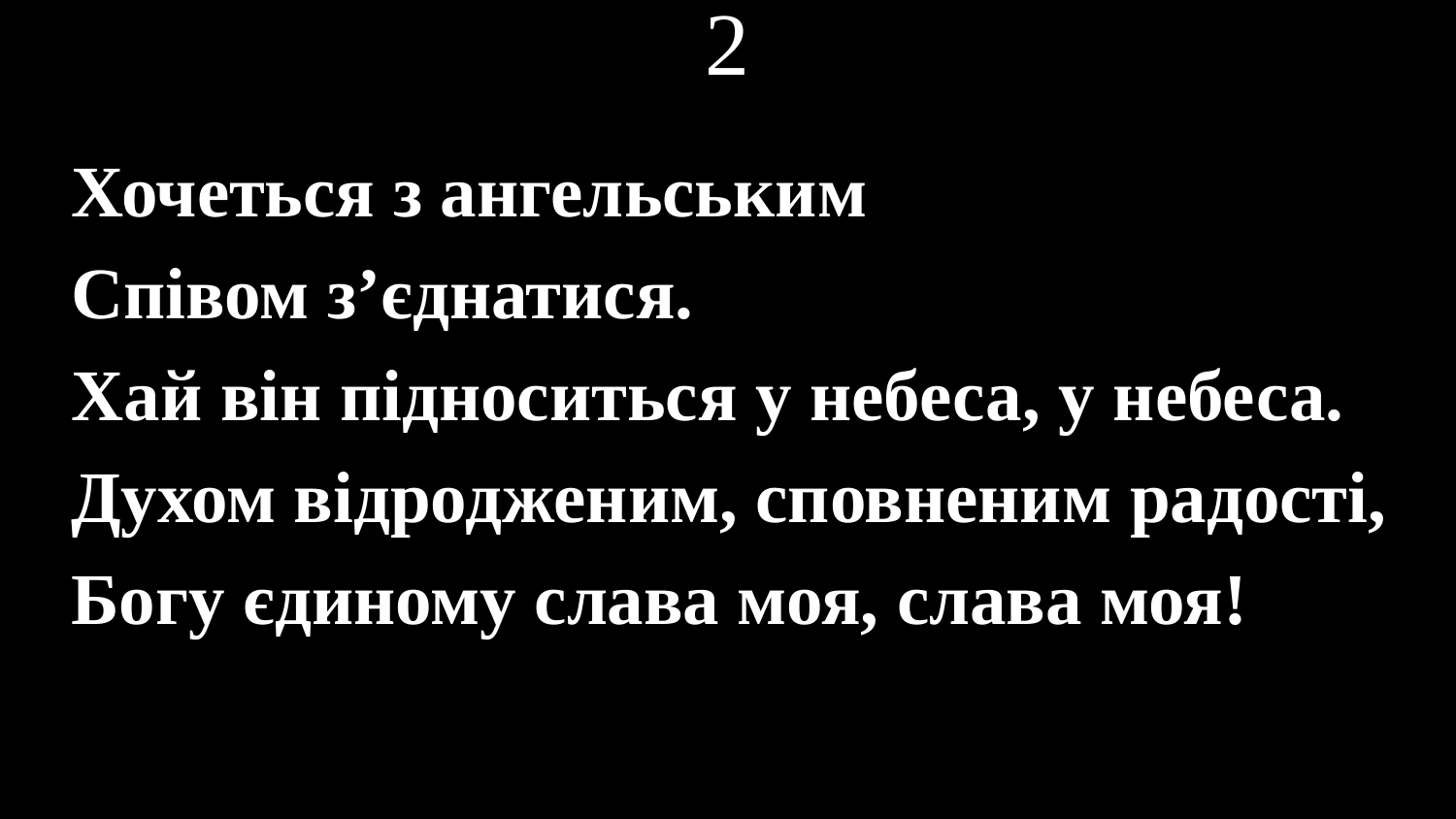

# 2
Хочеться з ангельським
Співом з’єднатися.
Хай він підноситься у небеса, у небеса.
Духом відродженим, сповненим радості,
Богу єдиному слава моя, слава моя!